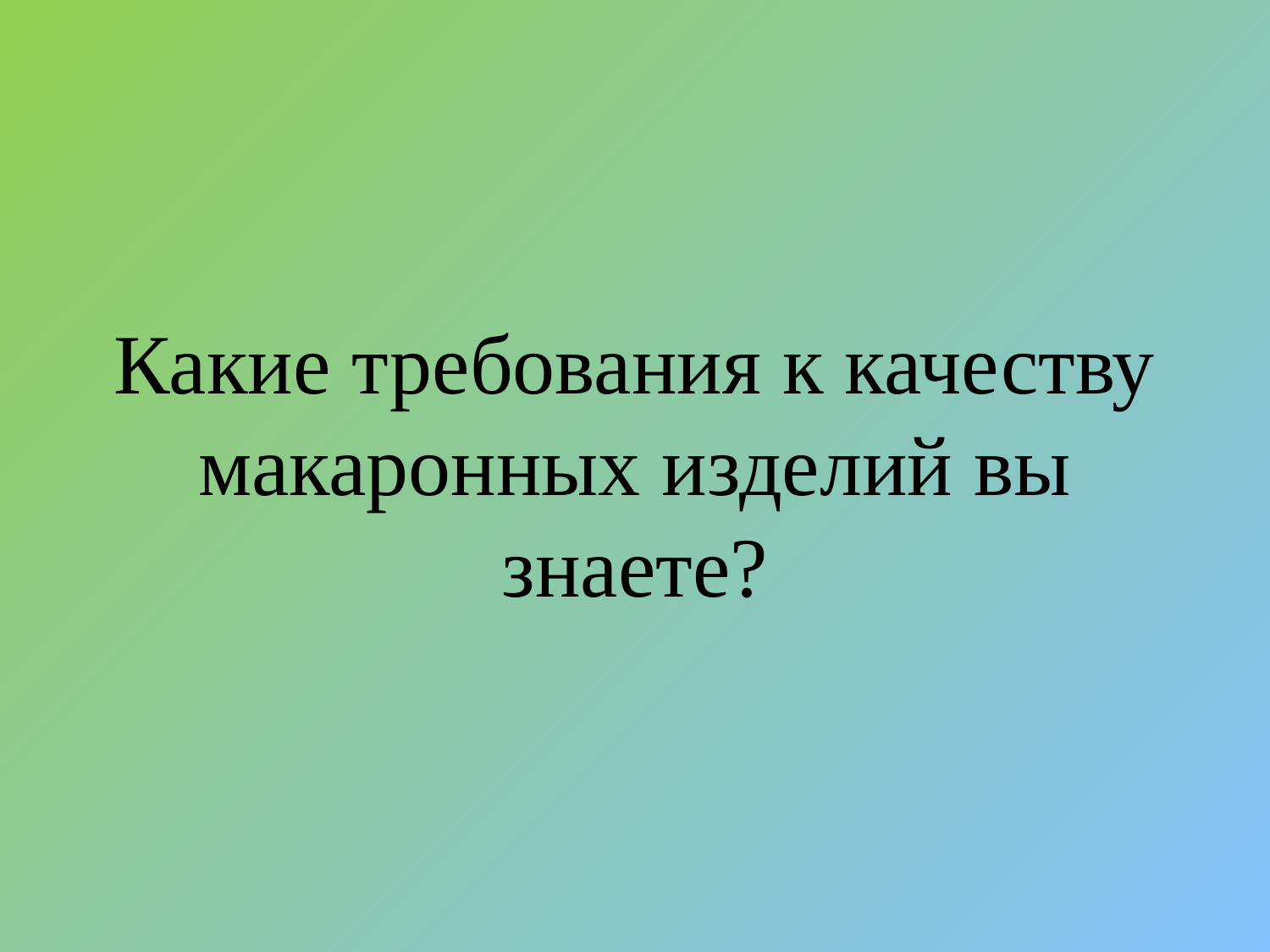

Какие требования к качеству макаронных изделий вы знаете?